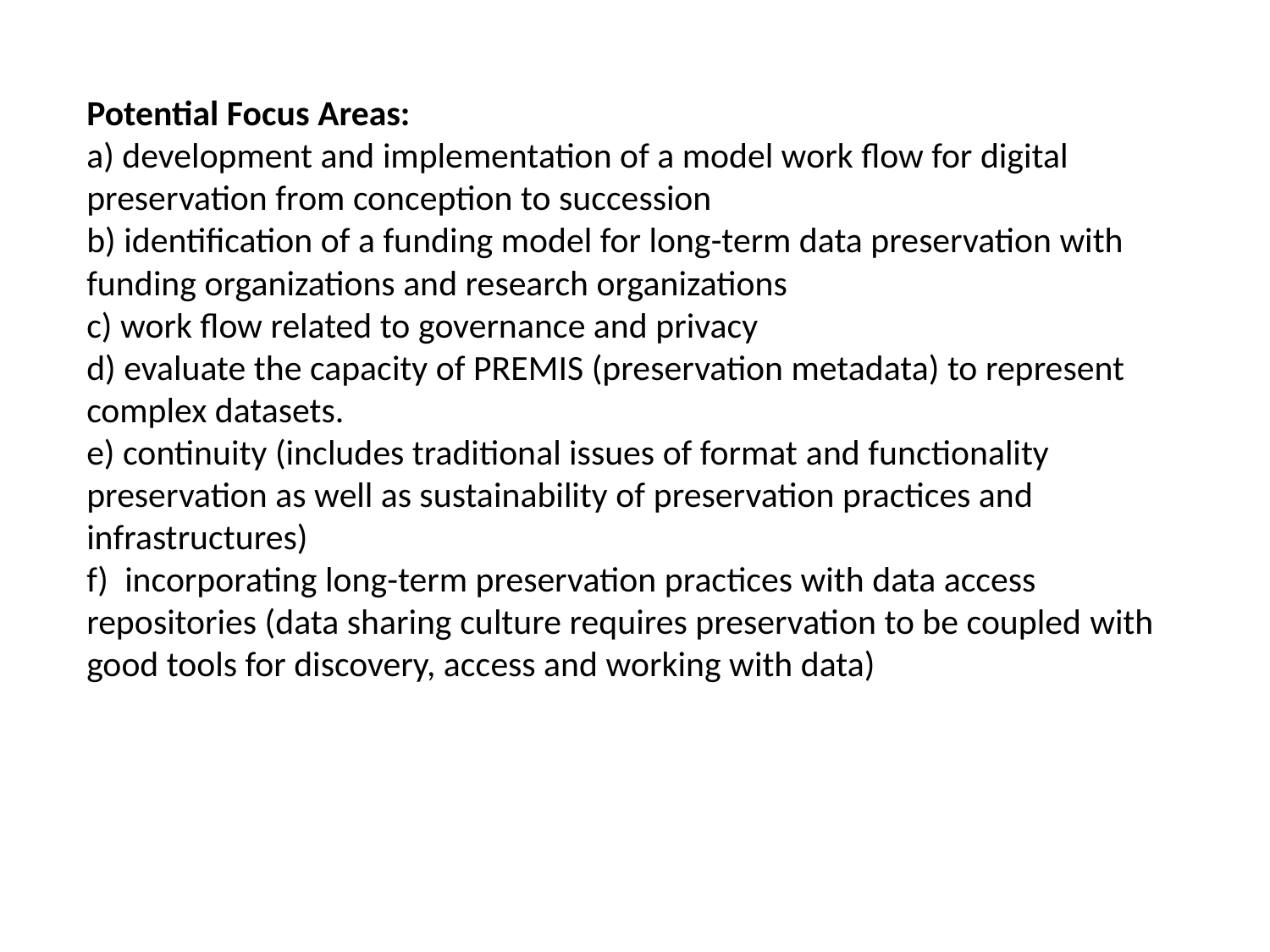

Potential Focus Areas:
a) development and implementation of a model work flow for digital preservation from conception to succession
b) identification of a funding model for long-term data preservation with funding organizations and research organizations
c) work flow related to governance and privacy
d) evaluate the capacity of PREMIS (preservation metadata) to represent complex datasets.
e) continuity (includes traditional issues of format and functionality preservation as well as sustainability of preservation practices and infrastructures)
f)  incorporating long-term preservation practices with data access repositories (data sharing culture requires preservation to be coupled with good tools for discovery, access and working with data)